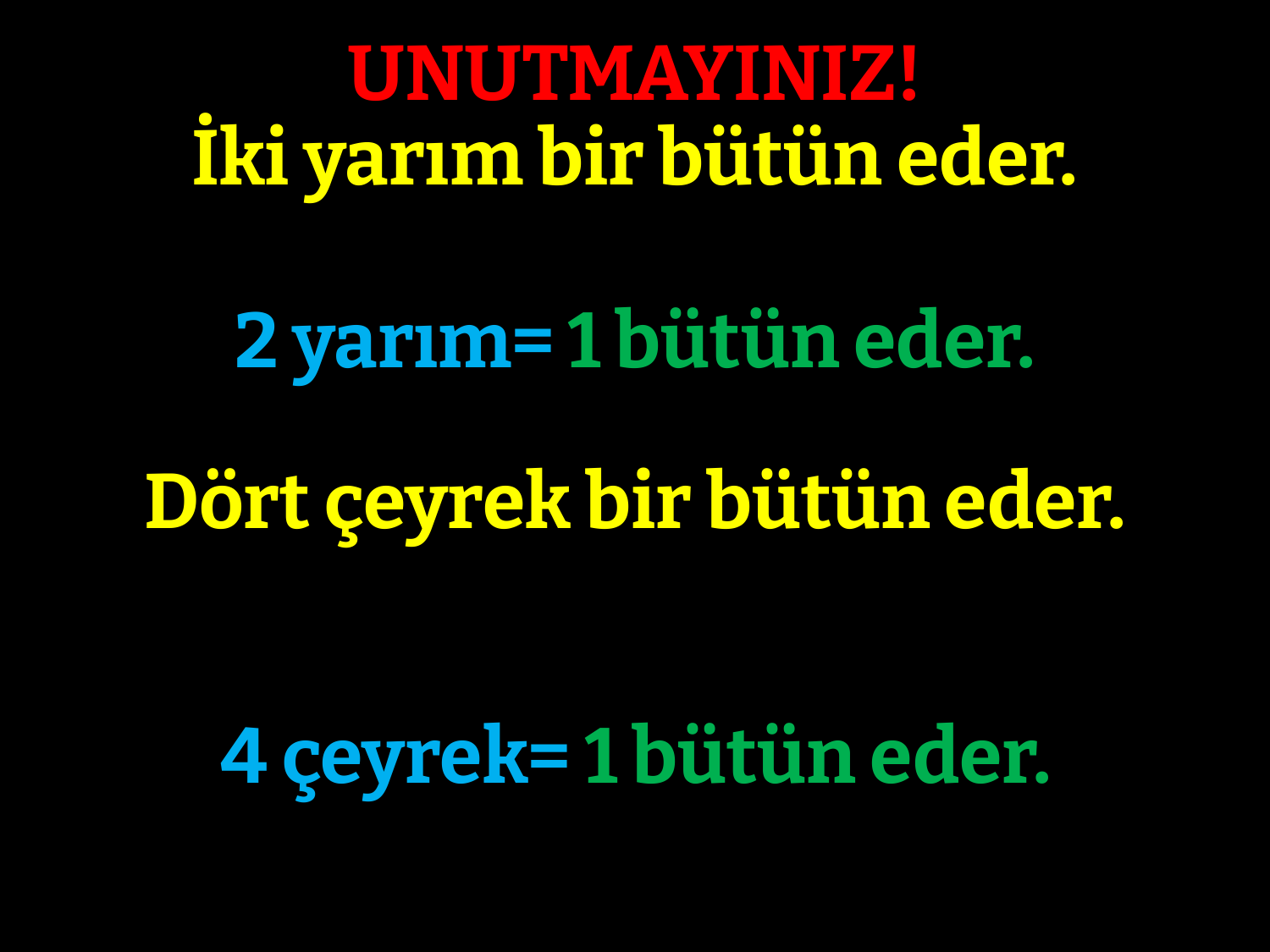

UNUTMAYINIZ!
İki yarım bir bütün eder.
2 yarım= 1 bütün eder.
#
Dört çeyrek bir bütün eder.
4 çeyrek= 1 bütün eder.